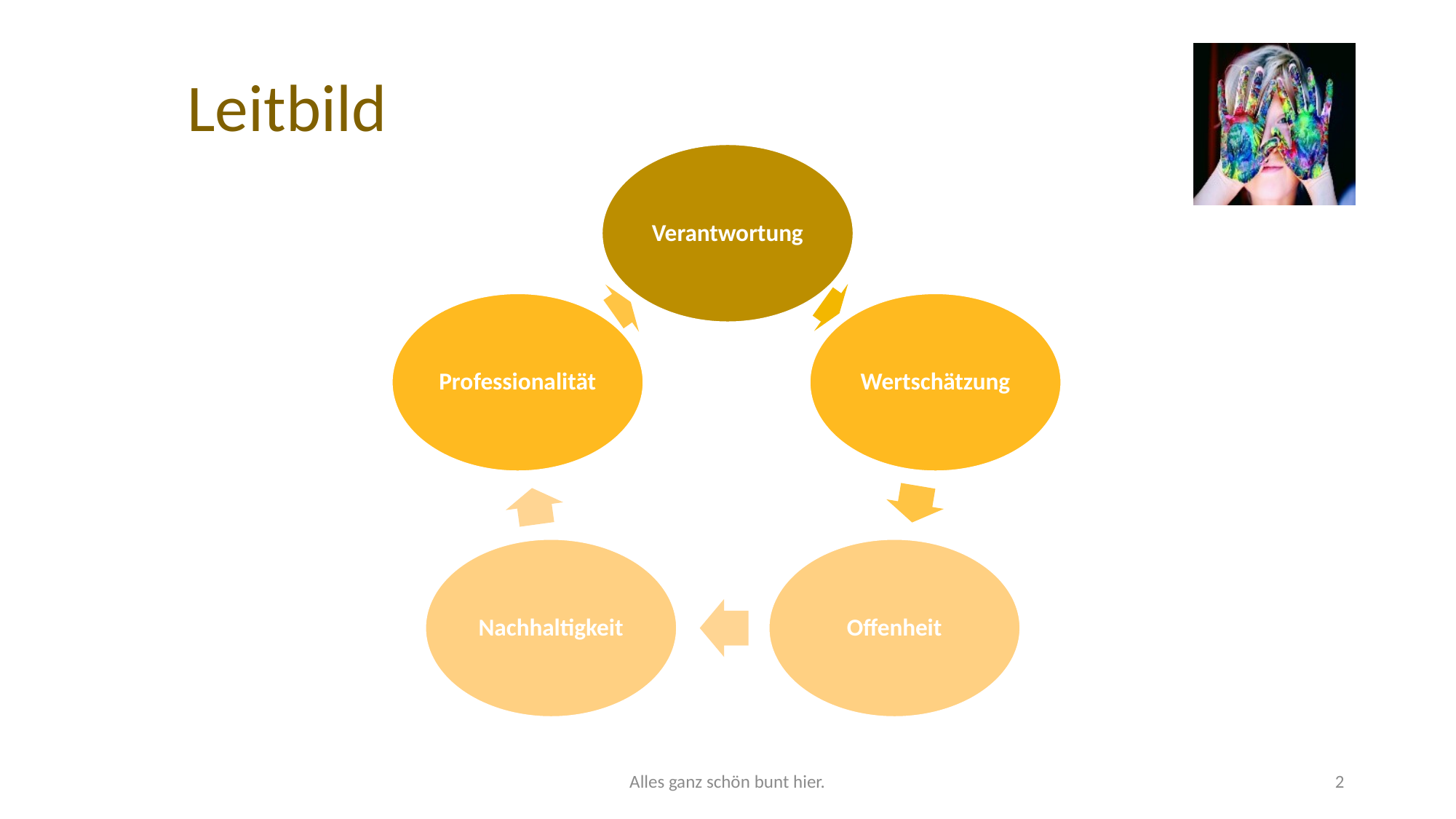

# Leitbild
Verantwortung

Wertschätzung

Offenheit

Nachhaltigkeit

Professionalität

Alles ganz schön bunt hier.
2